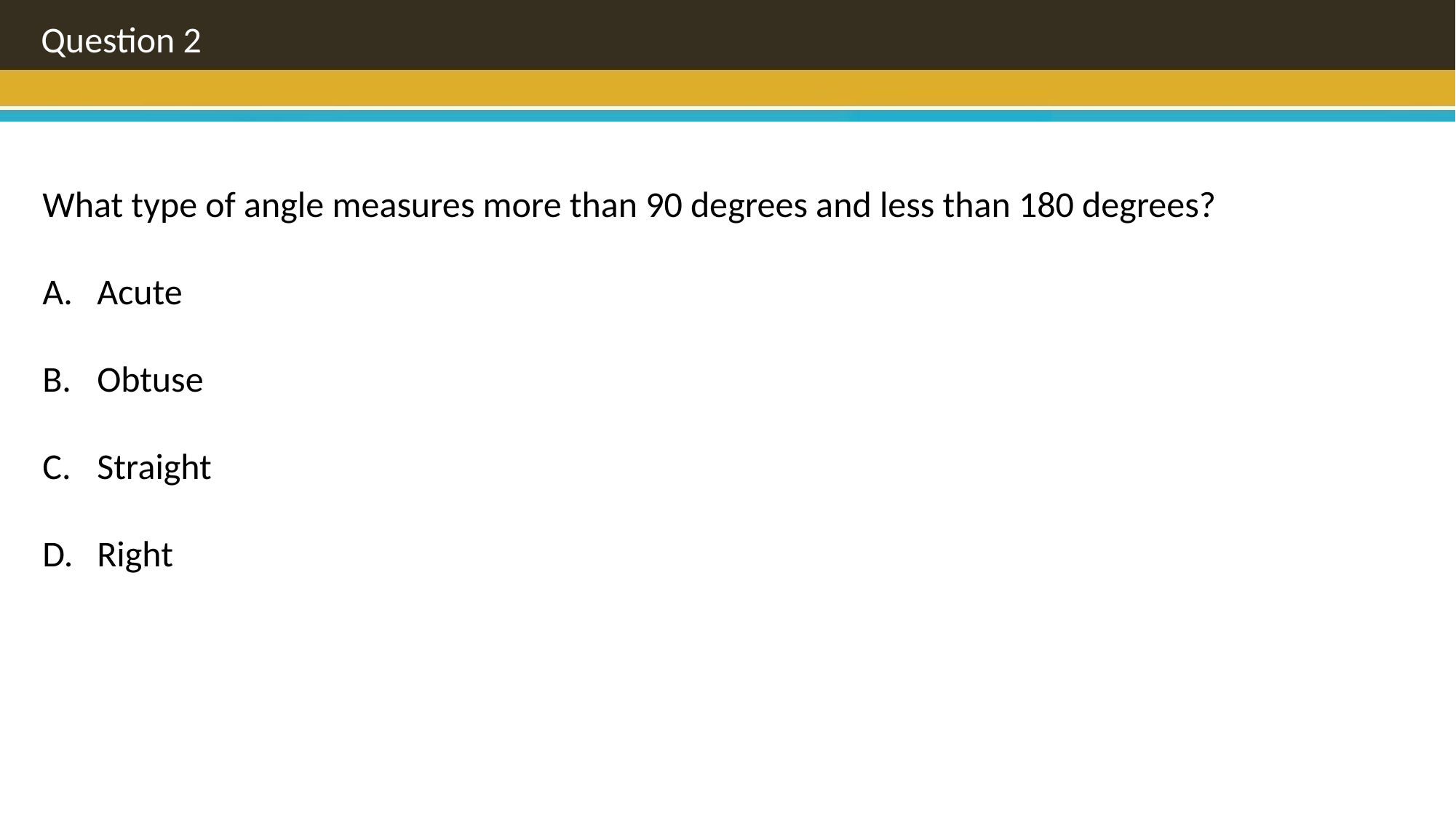

Question 2
What type of angle measures more than 90 degrees and less than 180 degrees?

Acute

Obtuse

Straight

Right